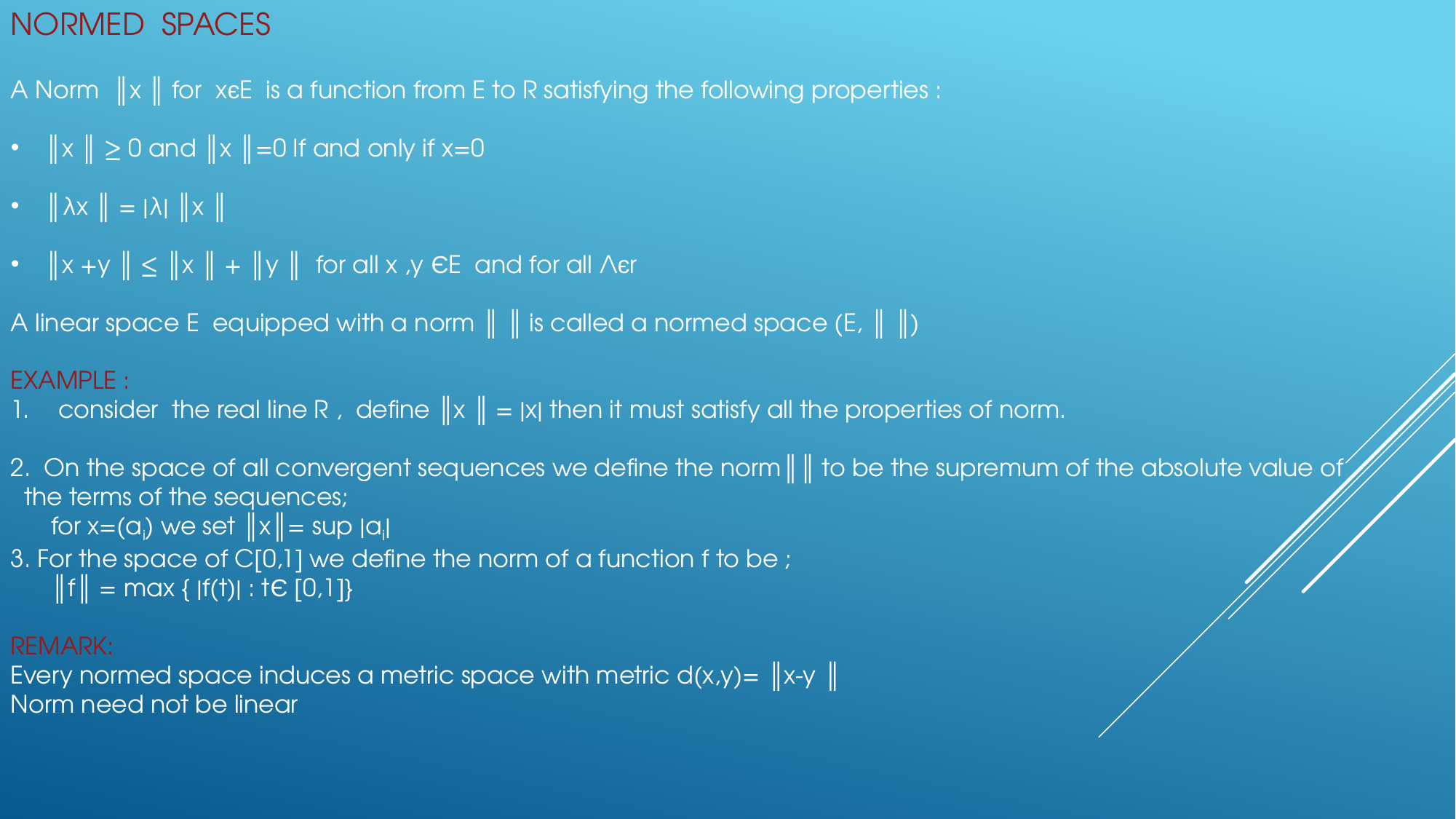

NORMED  SPACES

A Norm  ║x ║ for  xєE  is a function from E to R satisfying the following properties :

║x ║ ≥ 0 and ║x ║=0 If and only if x=0

║λx ║ = |λ| ║x ║

║x +y ║ ≤ ║x ║ + ║y ║  for all x ,y ЄE  and for all Λєr

A linear space E  equipped with a norm ║ ║ is called a normed space (E, ║ ║)

EXAMPLE :
 consider  the real line R ,  define ║x ║ = |x| then it must satisfy all the properties of norm.

2.  On the space of all convergent sequences we define the norm║║ to be the supremum of the absolute value of            the terms of the sequences;
      for x=(ai) we set ║x║= sup |ai|
3. For the space of C[0,1] we define the norm of a function f to be ;
      ║f║ = max { |f(t)| : tЄ [0,1]}

REMARK:
Every normed space induces a metric space with metric d(x,y)= ║x-y ║
Norm need not be linear